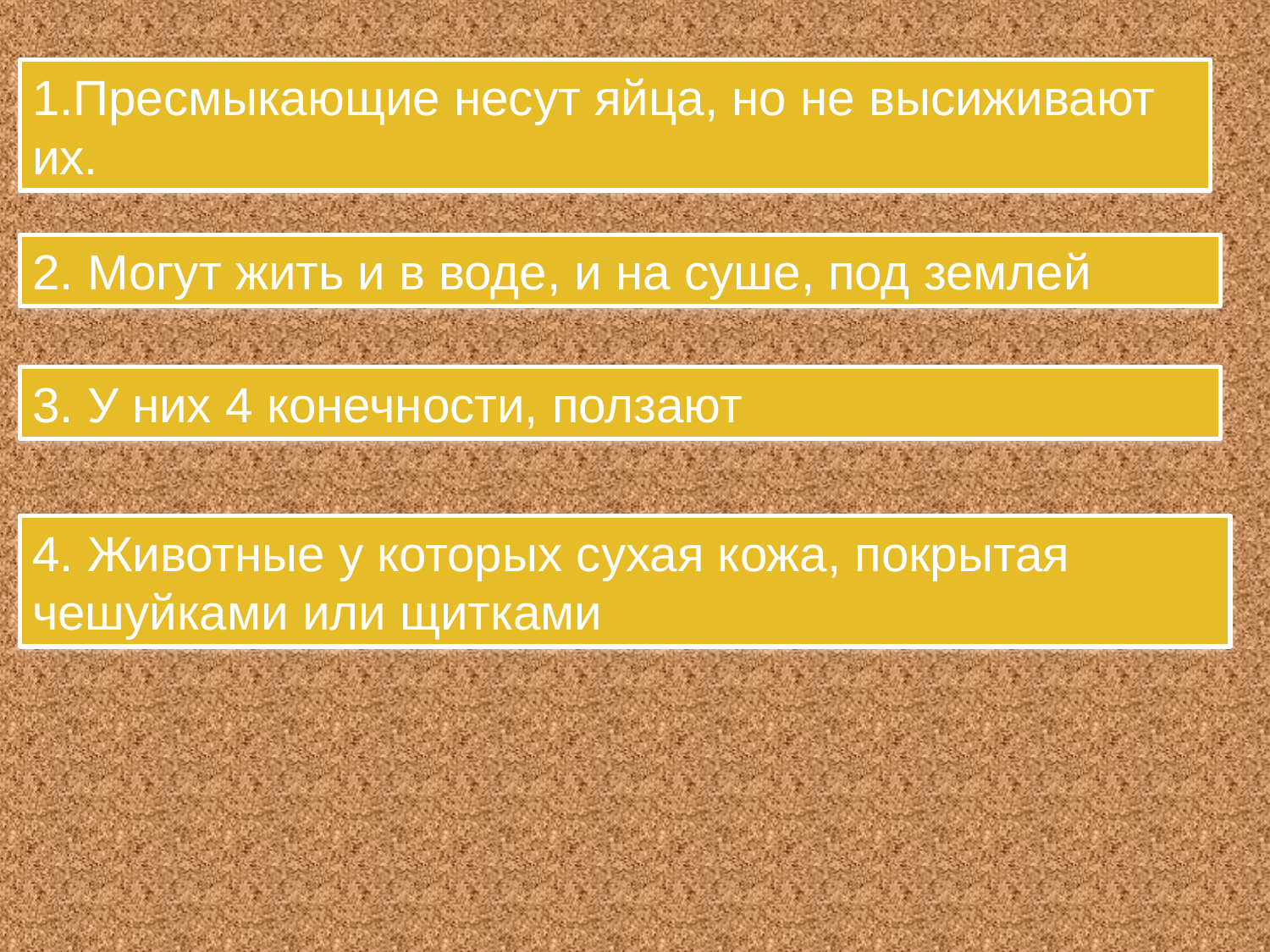

1.Пресмыкающие несут яйца, но не высиживают их.
2. Могут жить и в воде, и на суше, под землей
3. У них 4 конечности, ползают
4. Животные у которых сухая кожа, покрытая чешуйками или щитками